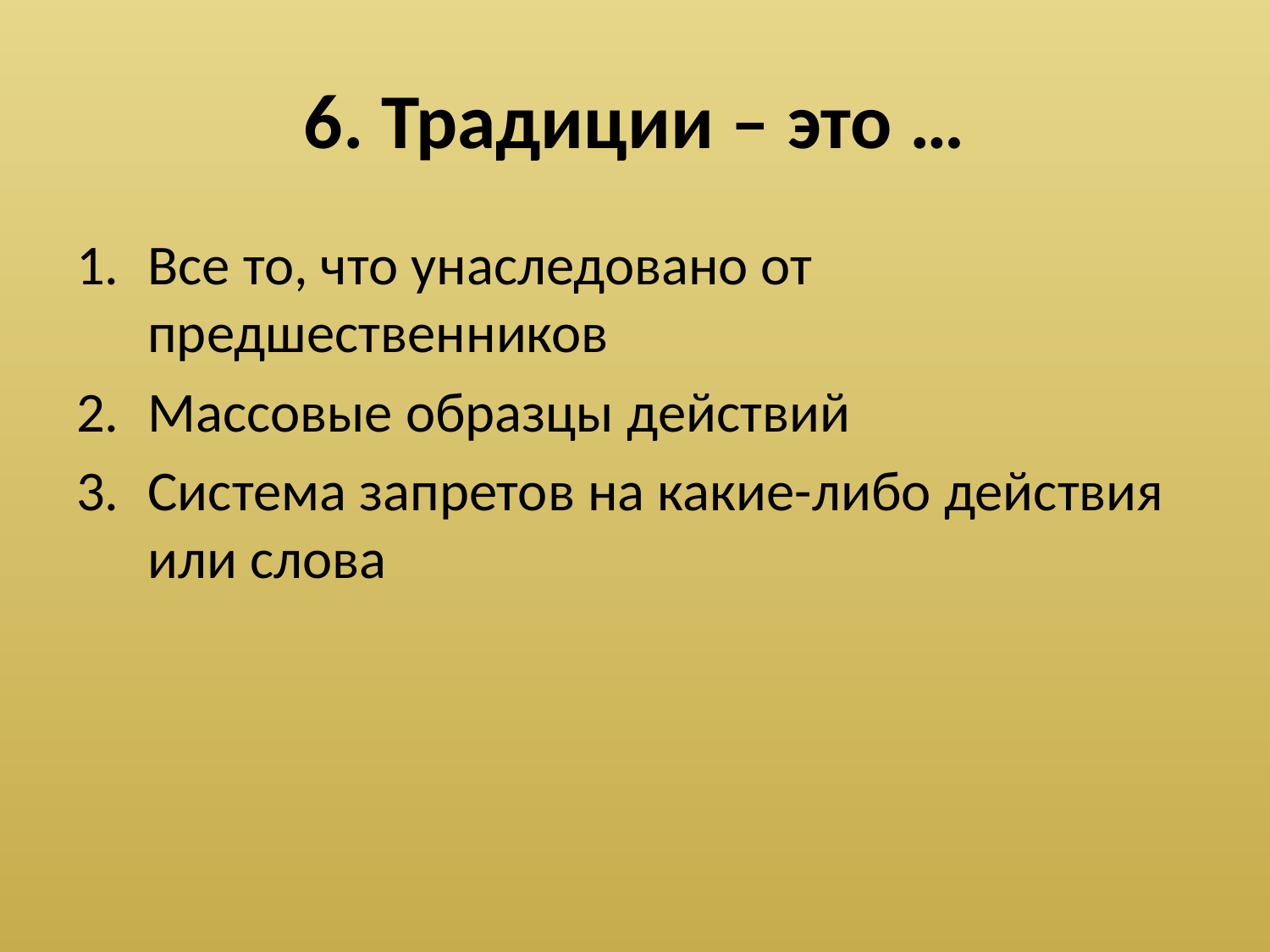

# 6. Традиции – это …
Все то, что унаследовано от предшественников
Массовые образцы действий
Система запретов на какие-либо действия или слова